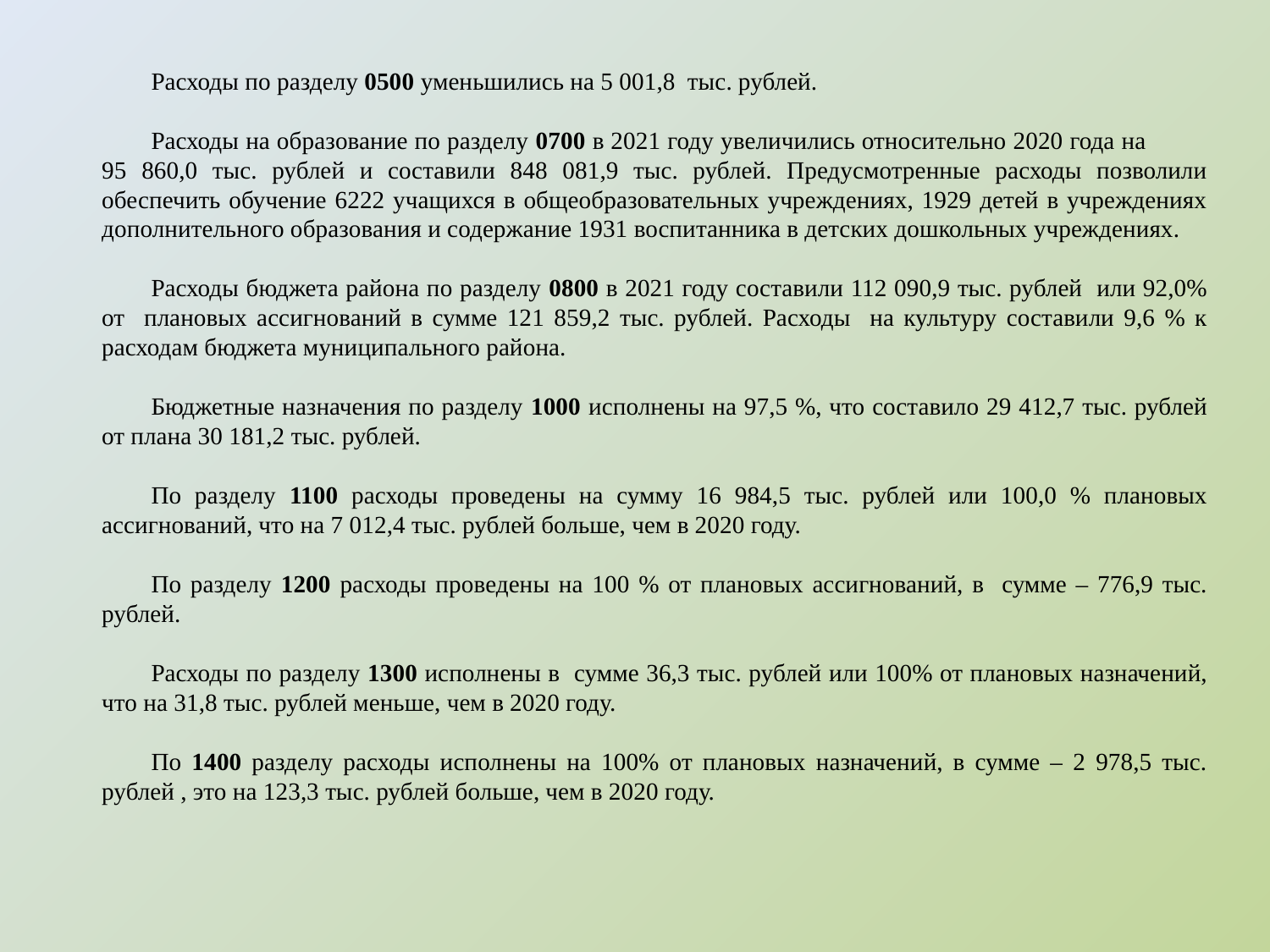

Расходы по разделу 0500 уменьшились на 5 001,8  тыс. рублей.

Расходы на образование по разделу 0700 в 2021 году увеличились относительно 2020 года на          95 860,0 тыс. рублей и составили 848 081,9 тыс. рублей. Предусмотренные расходы позволили обеспечить обучение 6222 учащихся в общеобразовательных учреждениях, 1929 детей в учреждениях дополнительного образования и содержание 1931 воспитанника в детских дошкольных учреждениях.

Расходы бюджета района по разделу 0800 в 2021 году составили 112 090,9 тыс. рублей  или 92,0% от  плановых ассигнований в сумме 121 859,2 тыс. рублей. Расходы  на культуру составили 9,6 % к расходам бюджета муниципального района.

Бюджетные назначения по разделу 1000 исполнены на 97,5 %, что составило 29 412,7 тыс. рублей от плана 30 181,2 тыс. рублей.

По разделу 1100 расходы проведены на сумму 16 984,5 тыс. рублей или 100,0 % плановых ассигнований, что на 7 012,4 тыс. рублей больше, чем в 2020 году.

По разделу 1200 расходы проведены на 100 % от плановых ассигнований, в  сумме – 776,9 тыс. рублей.

Расходы по разделу 1300 исполнены в  сумме 36,3 тыс. рублей или 100% от плановых назначений, что на 31,8 тыс. рублей меньше, чем в 2020 году.

По 1400 разделу расходы исполнены на 100% от плановых назначений, в сумме – 2 978,5 тыс. рублей , это на 123,3 тыс. рублей больше, чем в 2020 году.